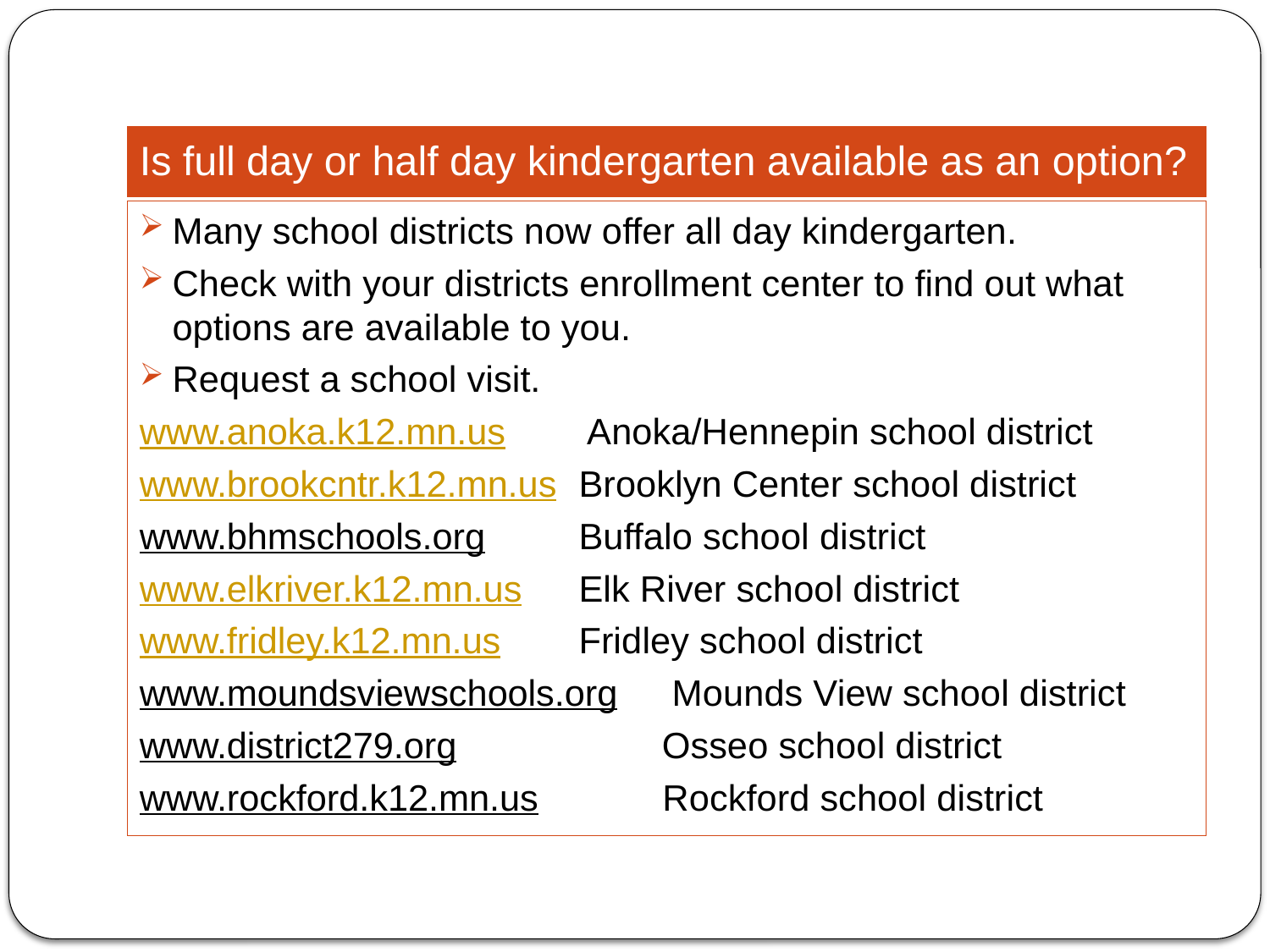

# Is full day or half day kindergarten available as an option?
Many school districts now offer all day kindergarten.
Check with your districts enrollment center to find out what options are available to you.
Request a school visit.
www.anoka.k12.mn.us		 Anoka/Hennepin school district
www.brookcntr.k12.mn.us	Brooklyn Center school district
www.bhmschools.org		Buffalo school district
www.elkriver.k12.mn.us	Elk River school district
www.fridley.k12.mn.us		Fridley school district
www.moundsviewschools.org     Mounds View school district
www.district279.org                    Osseo school district
www.rockford.k12.mn.us            Rockford school district